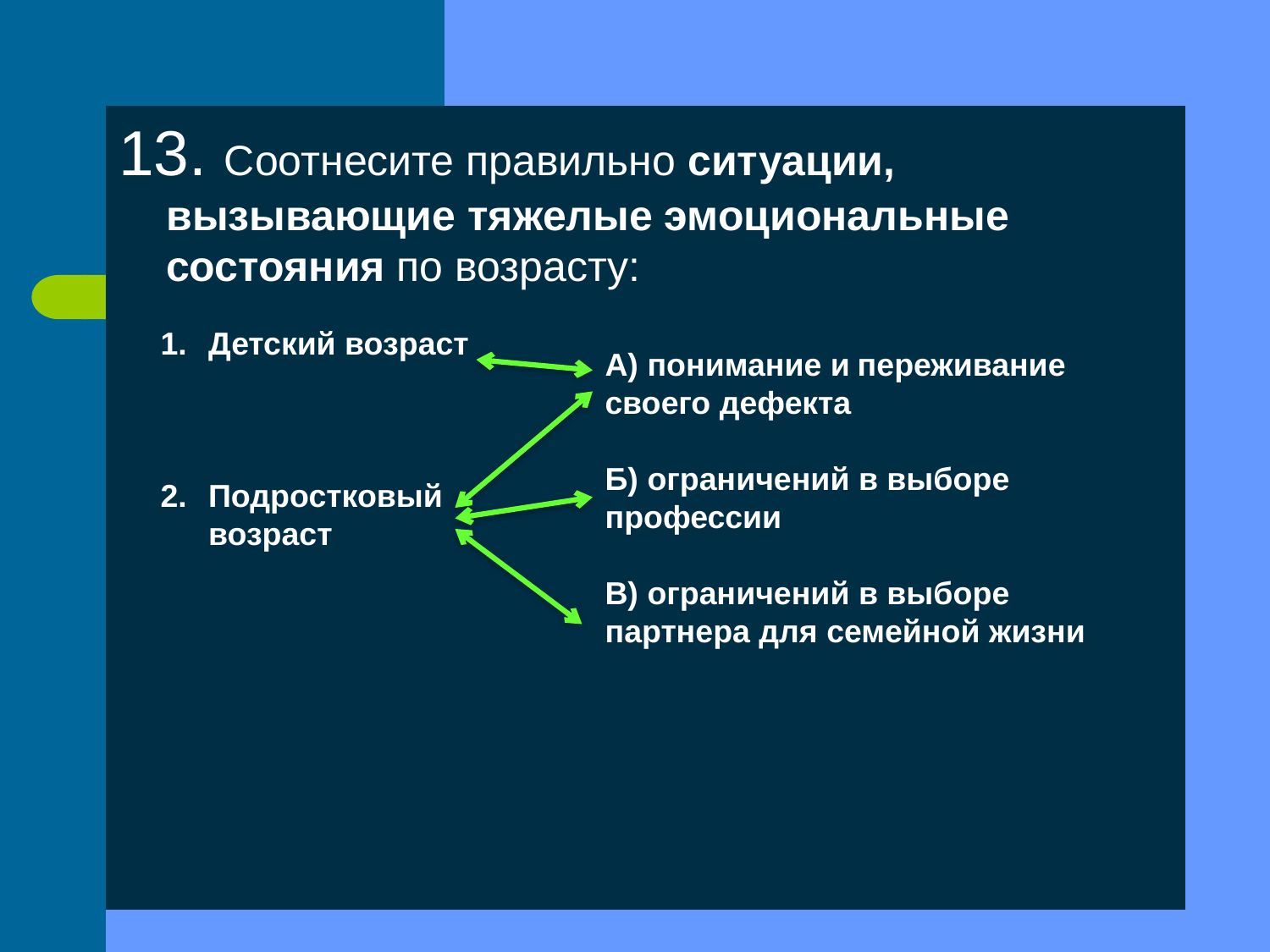

13. Соотнесите правильно ситуации, вызывающие тяжелые эмоциональные состояния по возрасту:

Детский возраст

Подростковый возраст

А) понимание и переживание своего дефекта

Б) ограничений в выборе профессии

В) ограничений в выборе партнера для семейной жизни